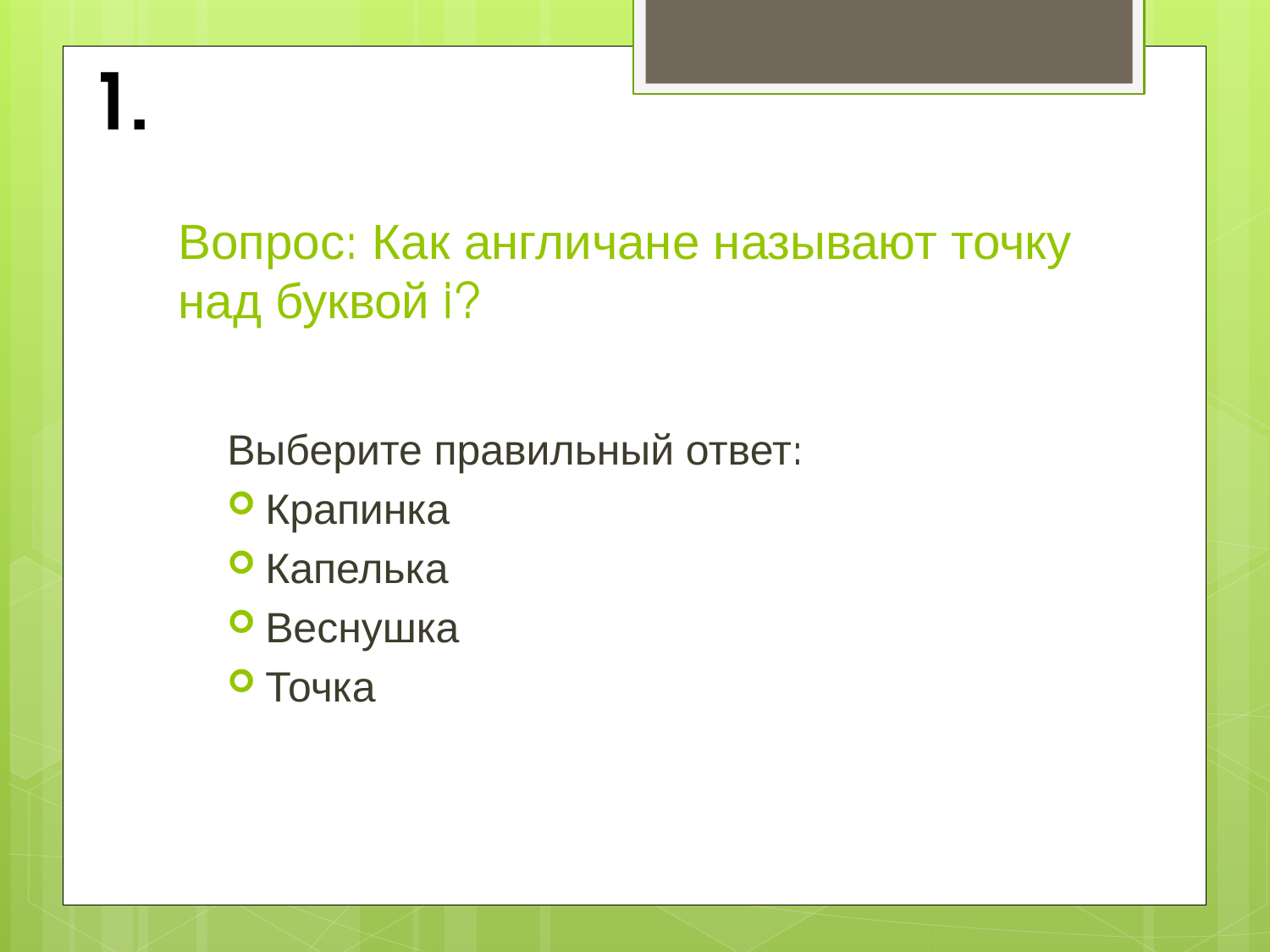

1.
# Вопрос: Как англичане называют точку над буквой i?
Выберите правильный ответ:
Крапинка
Капелька
Веснушка
Точка